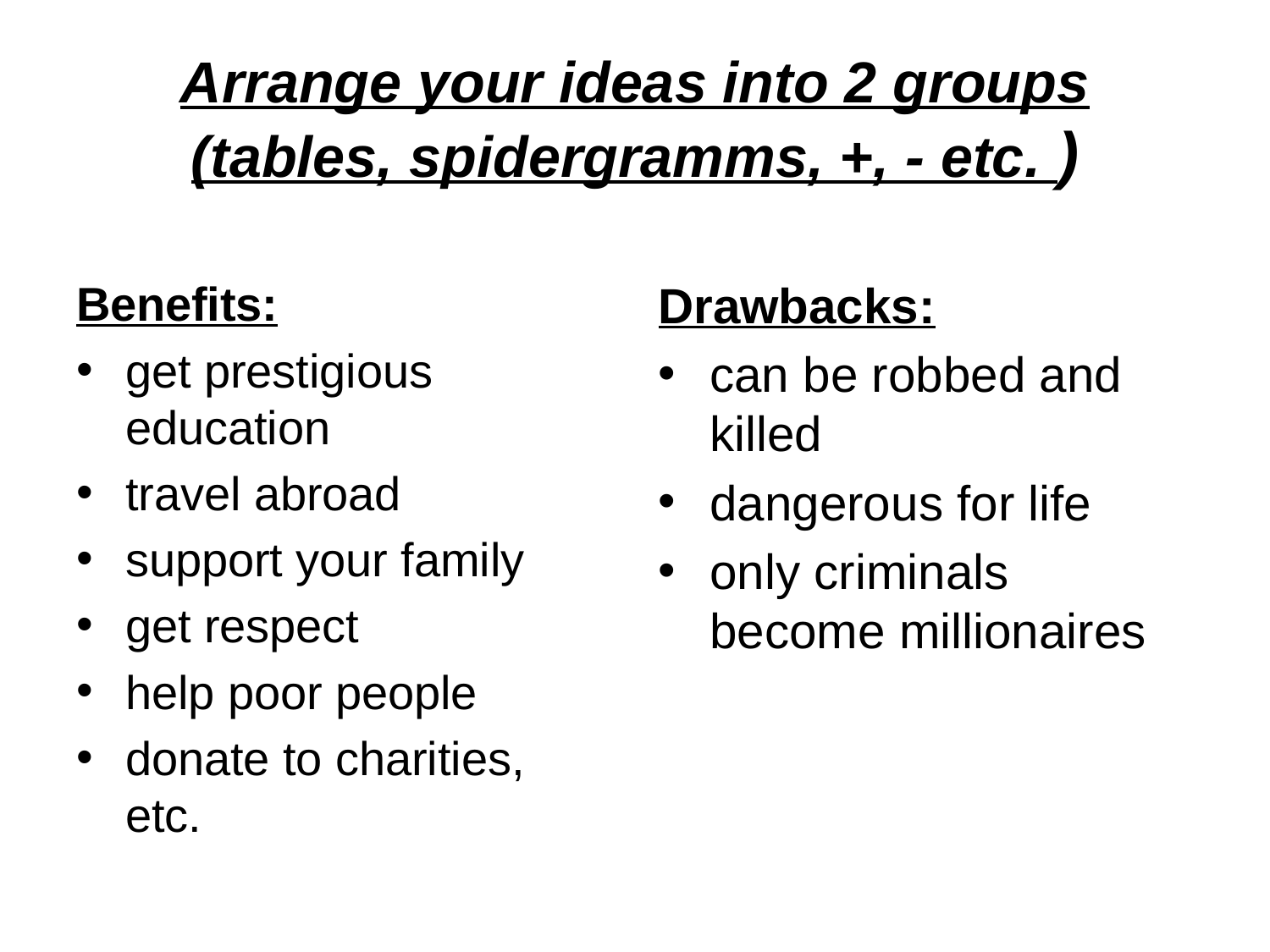

# Arrange your ideas into 2 groups (tables, spidergramms, +, - etc. )
Benefits:
get prestigious education
travel abroad
support your family
get respect
help poor people
donate to charities, etc.

Drawbacks:
can be robbed and killed
dangerous for life
only criminals become millionaires